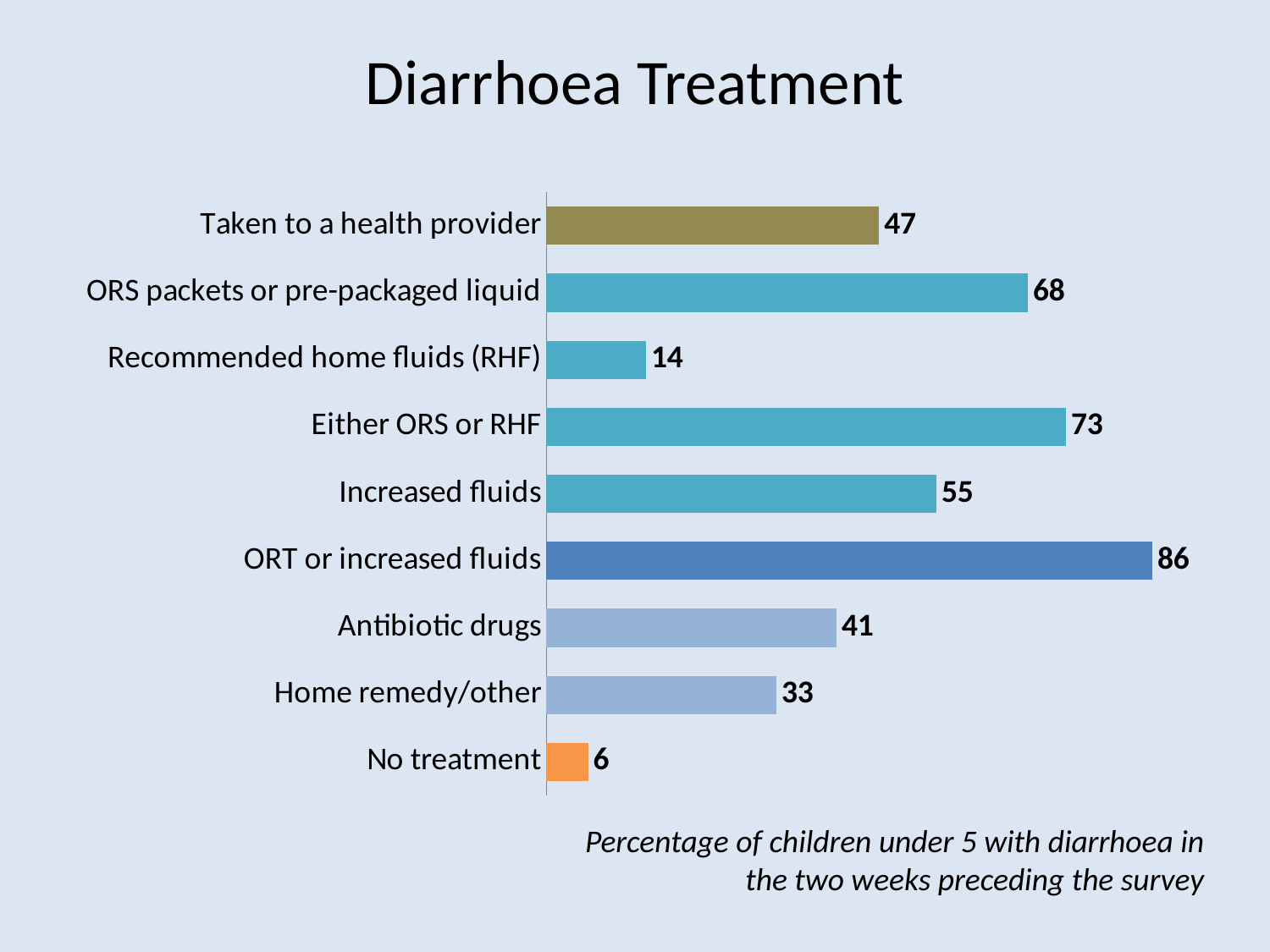

# Diarrhoea Treatment

### Chart

| Category | Series 1 |
|---|---|
| No treatment | 5.9 |
| Home remedy/other | 32.5 |
| Antibiotic drugs | 41.0 |
| ORT or increased fluids | 85.6 |
| Increased fluids | 55.1 |
| Either ORS or RHF | 73.4 |
| Recommended home fluids (RHF) | 14.1 |
| ORS packets or pre-packaged liquid | 68.0 |
| Taken to a health provider | 47.0 |
Percentage of children under 5 with diarrhoea in the two weeks preceding the survey